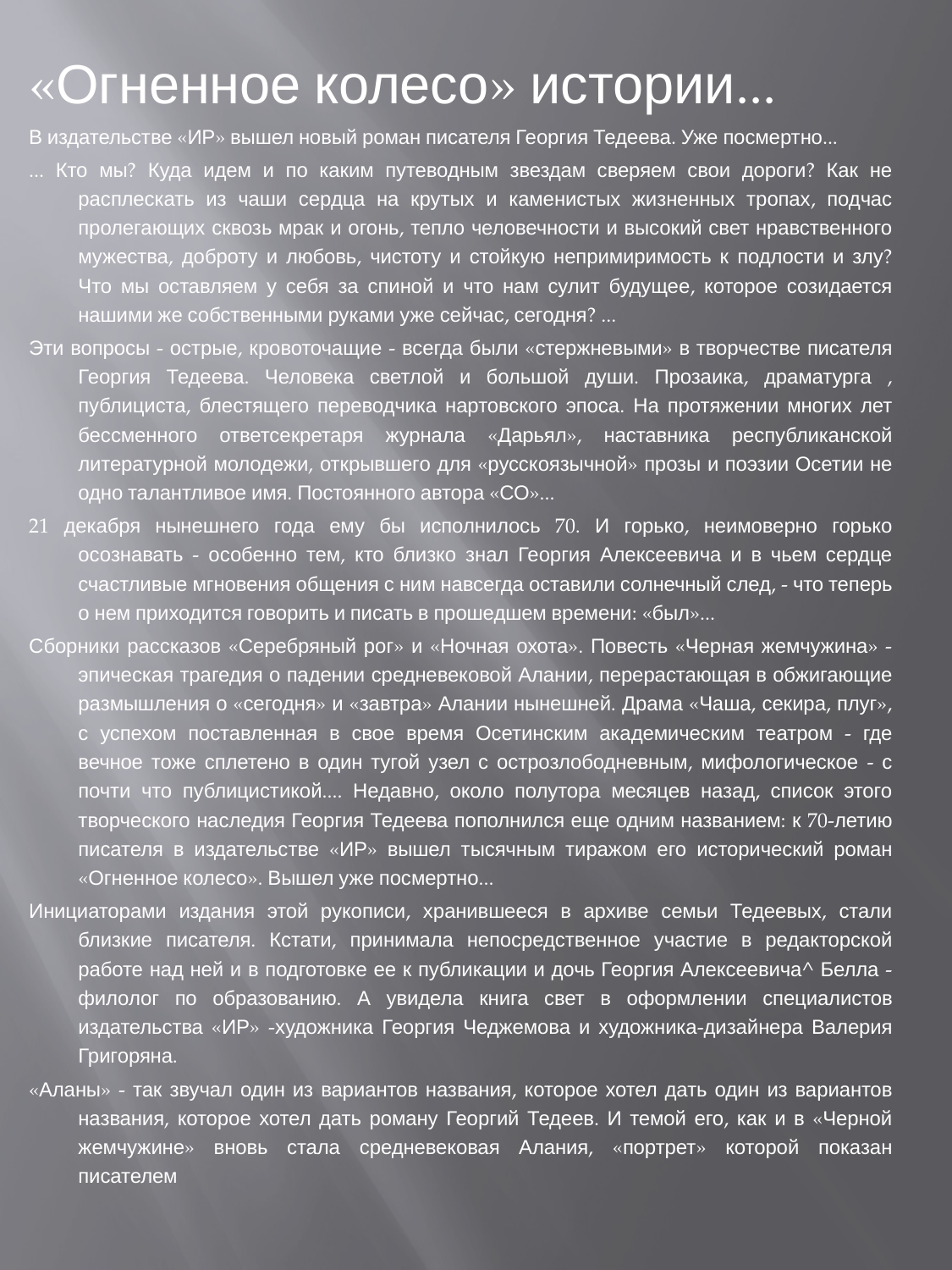

«Огненное колесо» истории...
В издательстве «ИР» вышел новый роман писателя Георгия Тедеева. Уже посмертно...
... Кто мы? Куда идем и по каким путеводным звездам сверяем свои дороги? Как не расплескать из чаши сердца на крутых и каменистых жизненных тропах, подчас пролегающих сквозь мрак и огонь, тепло человечности и высокий свет нравственного мужества, доброту и любовь, чистоту и стойкую непримиримость к подлости и злу? Что мы оставляем у себя за спиной и что нам сулит будущее, которое созидается нашими же собственными руками уже сейчас, сегодня? ...
Эти вопросы - острые, кровоточащие - всегда были «стержневыми» в творчестве писателя Георгия Тедеева. Человека светлой и большой души. Прозаика, драматурга , публициста, блестящего переводчика нартовского эпоса. На протяжении многих лет бессменного ответсекретаря журнала «Дарьял», наставника республиканской литературной молодежи, открывшего для «русскоязычной» прозы и поэзии Осетии не одно талантливое имя. Постоянного автора «СО»...
21 декабря нынешнего года ему бы исполнилось 70. И горько, неимоверно горько осознавать - особенно тем, кто близко знал Георгия Алексеевича и в чьем сердце счастливые мгновения общения с ним навсегда оставили солнечный след, - что теперь о нем приходится говорить и писать в прошедшем времени: «был»...
Сборники рассказов «Серебряный рог» и «Ночная охота». Повесть «Черная жемчужина» -эпическая трагедия о падении средневековой Алании, перерастающая в обжигающие размышления о «сегодня» и «завтра» Алании нынешней. Драма «Чаша, секира, плуг», с успехом поставленная в свое время Осетинским академическим театром - где вечное тоже сплетено в один тугой узел с острозлободневным, мифологическое - с почти что публицистикой.... Недавно, около полутора месяцев назад, список этого творческого наследия Георгия Тедеева пополнился еще одним названием: к 70-летию писателя в издательстве «ИР» вышел тысячным тиражом его исторический роман «Огненное колесо». Вышел уже посмертно...
Инициаторами издания этой рукописи, хранившееся в архиве семьи Тедеевых, стали близкие писателя. Кстати, принимала непосредственное участие в редакторской работе над ней и в подготовке ее к публикации и дочь Георгия Алексеевича^ Белла - филолог по образованию. А увидела книга свет в оформлении специалистов издательства «ИР» -художника Георгия Чеджемова и художника-дизайнера Валерия Григоряна.
«Аланы» - так звучал один из вариантов названия, которое хотел дать один из вариантов названия, которое хотел дать роману Георгий Тедеев. И темой его, как и в «Черной жемчужине» вновь стала средневековая Алания, «портрет» которой показан писателем